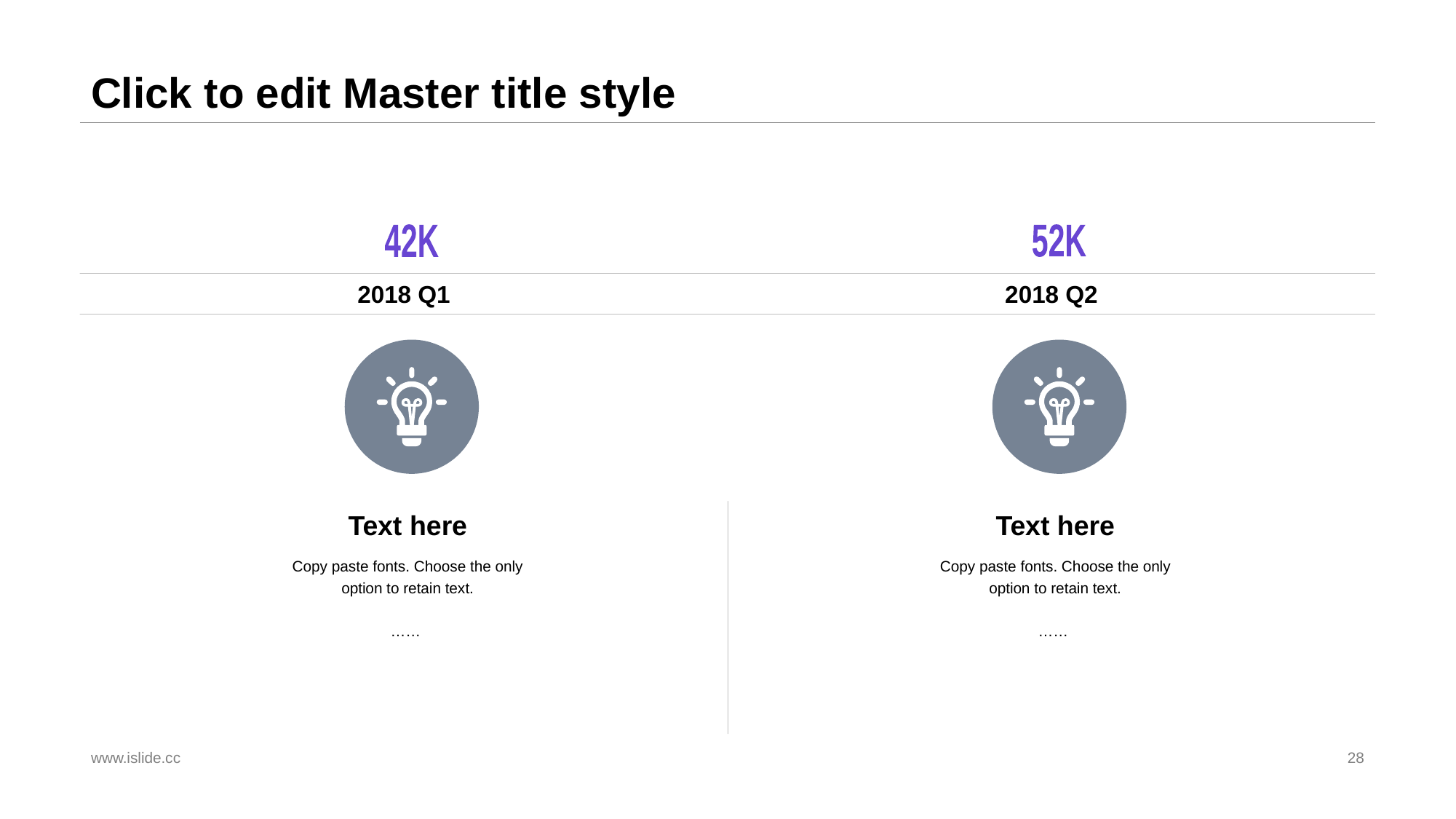

# Click to edit Master title style
42K
2018 Q1

Text here
Copy paste fonts. Choose the only option to retain text.
……
52K
2018 Q2

Text here
Copy paste fonts. Choose the only option to retain text.
……

www.islide.cc
28